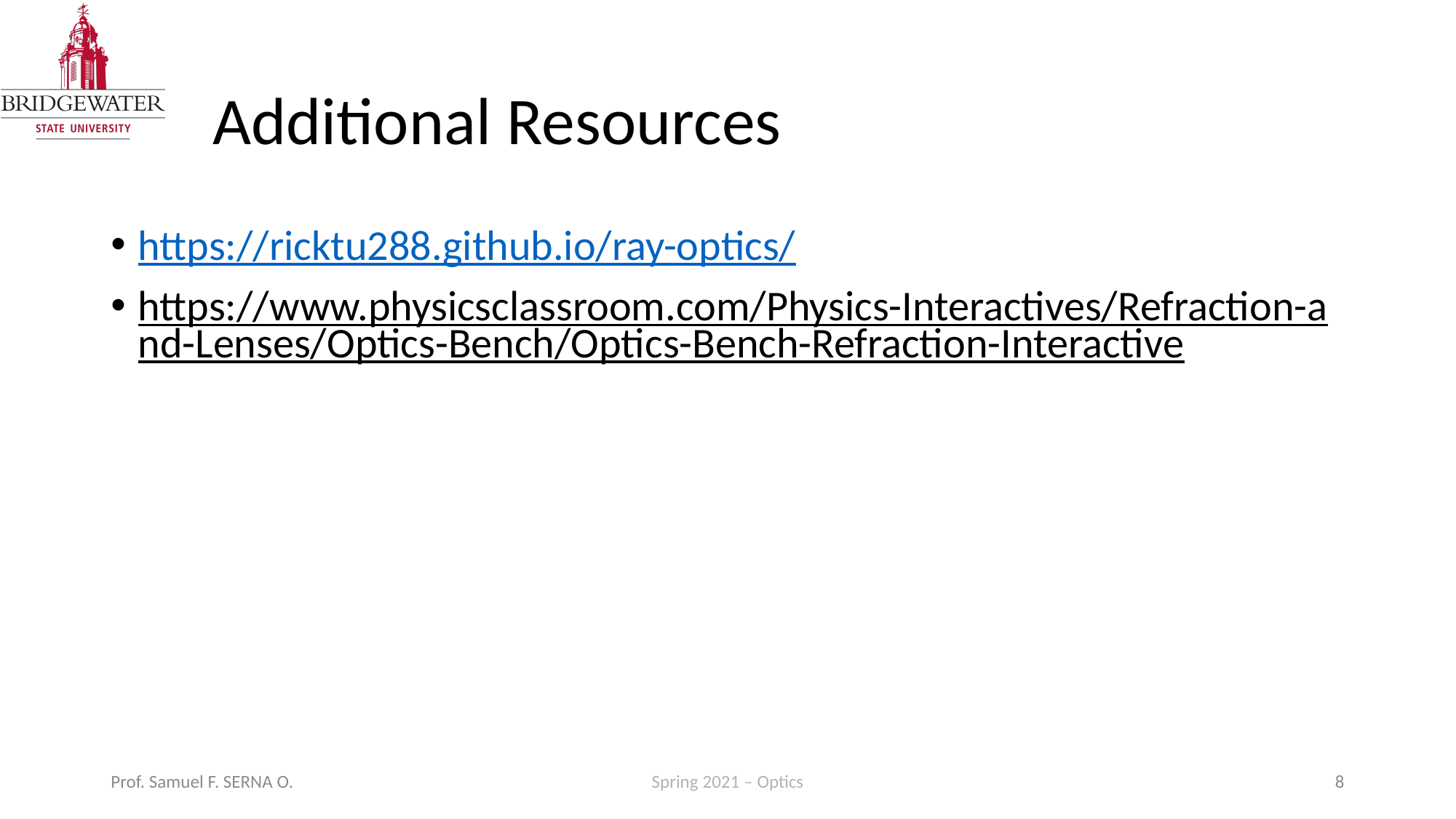

# Additional Resources
https://ricktu288.github.io/ray-optics/
https://www.physicsclassroom.com/Physics-Interactives/Refraction-and-Lenses/Optics-Bench/Optics-Bench-Refraction-Interactive
Prof. Samuel F. SERNA O.
Spring 2021 – Optics
8